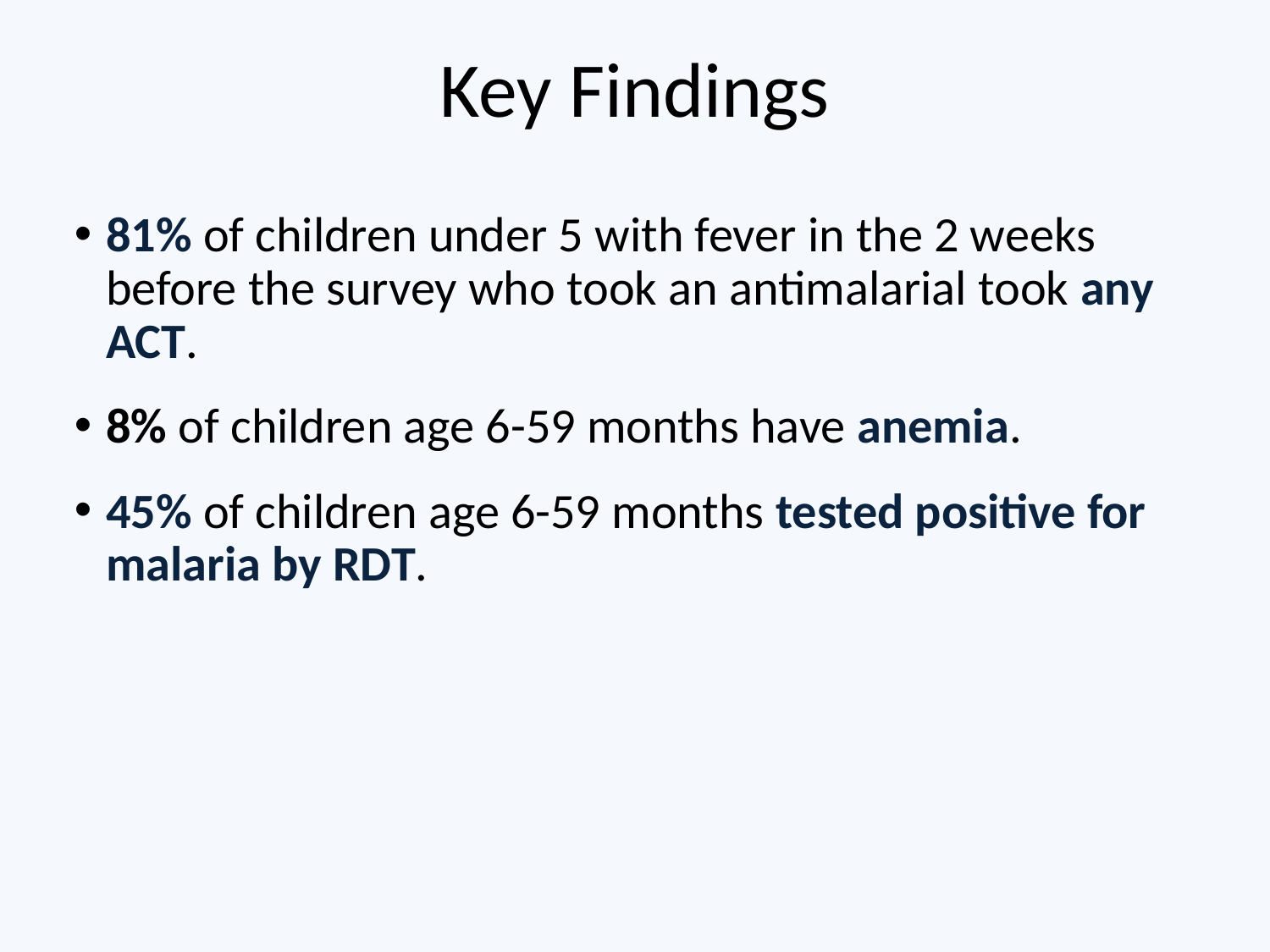

# Key Findings
81% of children under 5 with fever in the 2 weeks before the survey who took an antimalarial took any ACT.
8% of children age 6-59 months have anemia.
45% of children age 6-59 months tested positive for malaria by RDT.